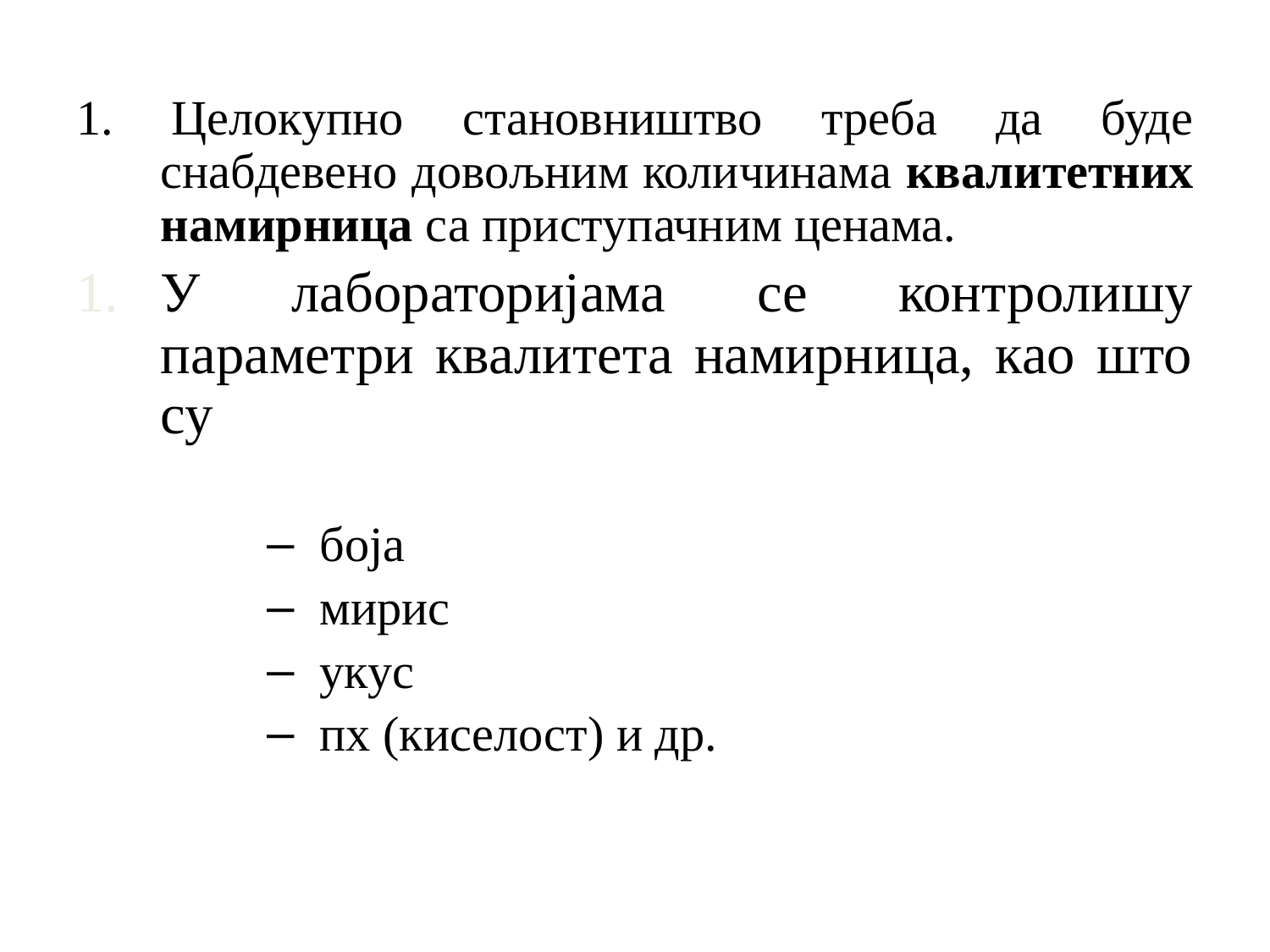

1. Целокупно становништво треба да буде снабдевено довољним количинама квалитетних намирница са приступачним ценама.
У лабораторијама се контролишу параметри квалитета намирница, као што су

боја
мирис
укус
пх (киселост) и др.